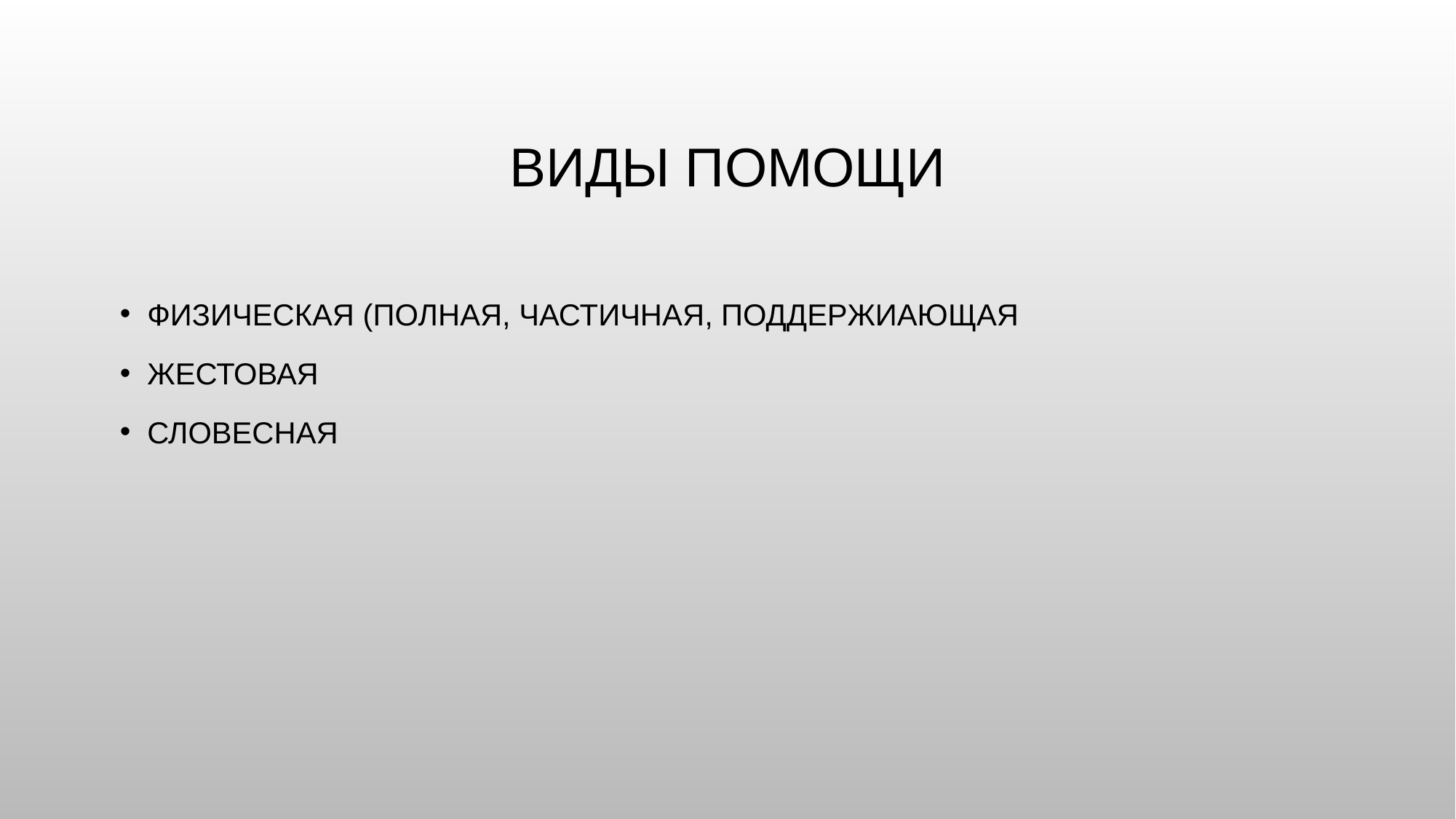

# Виды помощи
Физическая (полная, частичная, поддержиающая
Жестовая
словесная